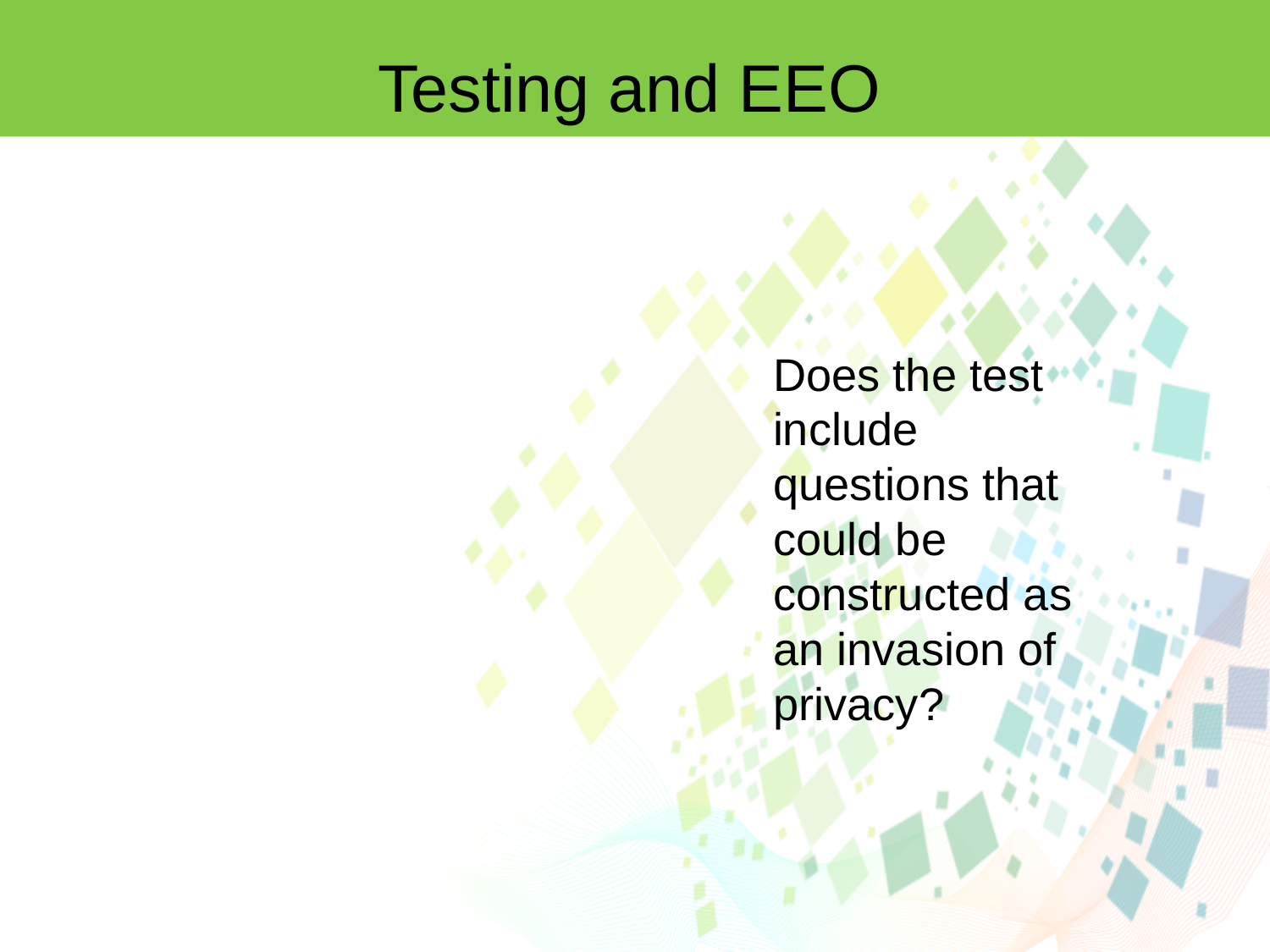

Testing and EEO
Does the test include questions that could be constructed as an invasion of privacy?